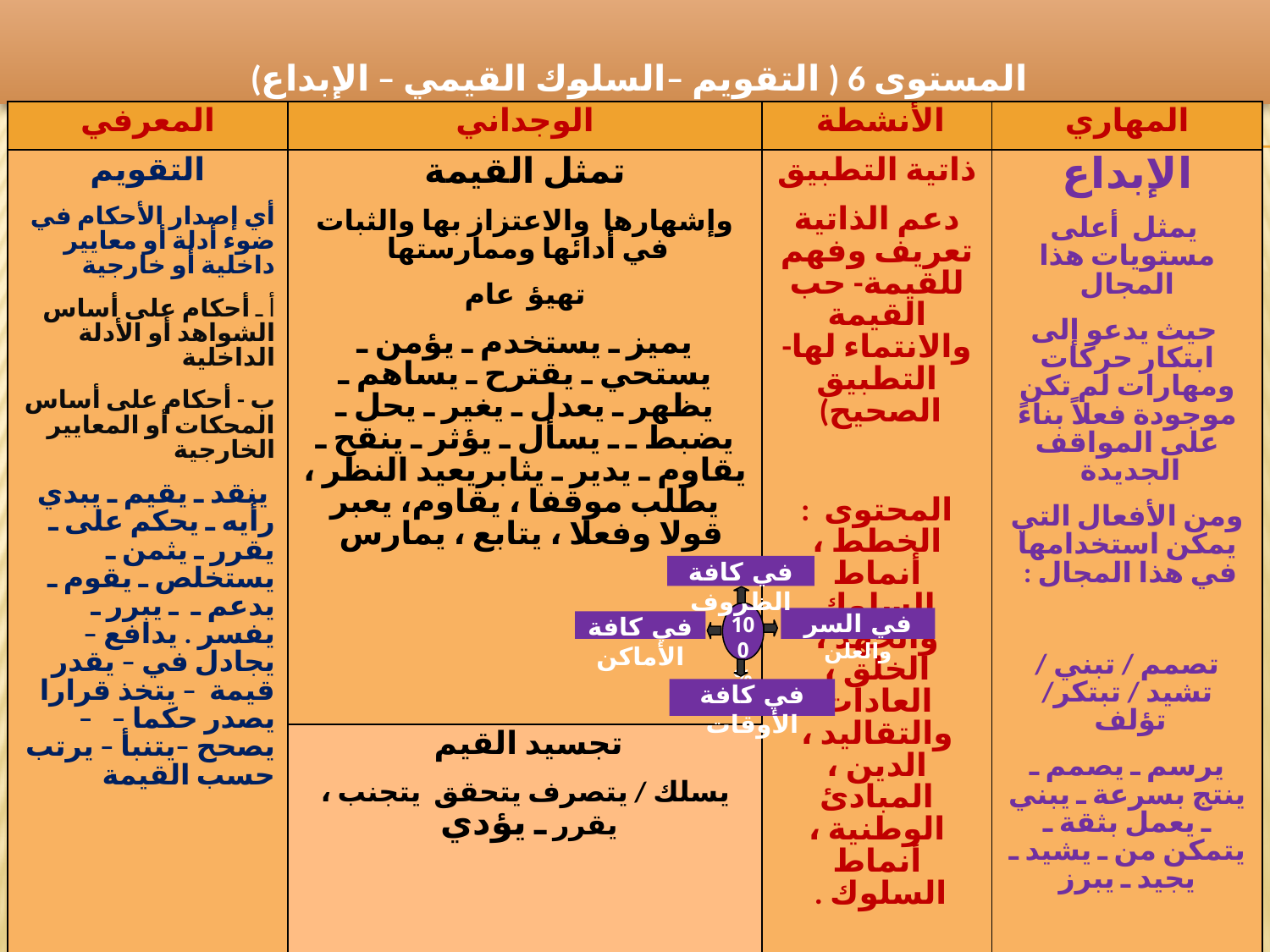

المستوى 6 ( التقويم –السلوك القيمي – الإبداع)
| المعرفي | الوجداني | الأنشطة | المهاري |
| --- | --- | --- | --- |
| التقويم أي إصدار الأحكام في ضوء أدلة أو معايير داخلية أو خارجية أ ـ أحكام على أساس الشواهد أو الأدلة الداخلية ب - أحكام على أساس المحكات أو المعايير الخارجية ينقد ـ يقيم ـ يبدي رأيه ـ يحكم على ـ يقرر ـ يثمن ـ يستخلص ـ يقوم ـ يدعم ـ ـ يبرر ـ يفسر . يدافع – يجادل في – يقدر قيمة – يتخذ قرارا يصدر حكما – – يصحح –يتنبأ – يرتب حسب القيمة | تمثل القيمة وإشهارها  والاعتزاز بها والثبات في أدائها وممارستها تهيؤ عام يميز ـ يستخدم ـ يؤمن ـ يستحي ـ يقترح ـ يساهم ـ يظهر ـ يعدل ـ يغير ـ يحل ـ يضبط ـ ـ يسأل ـ يؤثر ـ ينقح ـ يقاوم ـ يدير ـ يثابريعيد النظر ، يطلب موقفا ، يقاوم، يعبر قولا وفعلا ، يتابع ، يمارس | ذاتية التطبيق دعم الذاتية تعريف وفهم للقيمة- حب القيمة والانتماء لها- التطبيق الصحيح) المحتوى : الخطط ، أنماط السلوك والجهد ، الخلق ، العادات والتقاليد ، الدين ، المبادئ الوطنية ، أنماط السلوك . | الإبداع يمثل أعلى مستويات هذا المجال حيث يدعو إلى ابتكار حركات ومهارات لم تكن موجودة فعلاً بناءً على المواقف الجديدة ومن الأفعال التي يمكن استخدامها في هذا المجال : تصمم / تبني / تشيد / تبتكر/ تؤلف يرسم ـ يصمم ـ ينتج بسرعة ـ يبني ـ يعمل بثقة ـ يتمكن من ـ يشيد ـ يجيد ـ يبرز |
|  | تجسيد القيم يسلك / يتصرف يتحقق يتجنب ، يقرر ـ يؤدي |  |  |
في كافة الظروف

100%
في السر والعلن
في كافة الأماكن

في كافة الأوقات